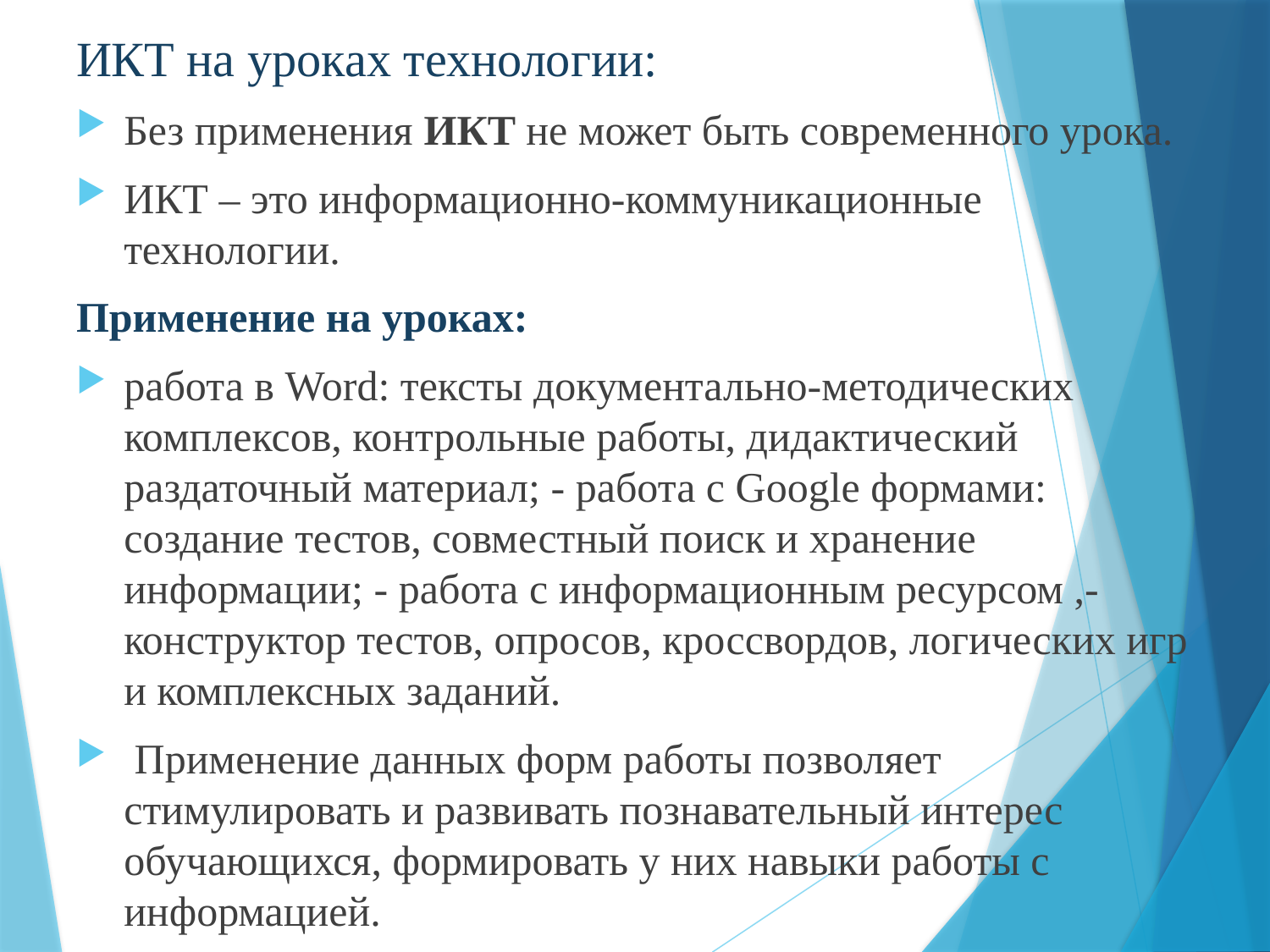

# ИКТ на уроках технологии:
Без применения ИКТ не может быть современного урока.
ИКТ – это информационно-коммуникационные технологии.
Применение на уроках:
работа в Word: тексты документально-методических комплексов, контрольные работы, дидактический раздаточный материал; - работа с Google формами: создание тестов, совместный поиск и хранение информации; - работа с информационным ресурсом ,- конструктор тестов, опросов, кроссвордов, логических игр и комплексных заданий.
 Применение данных форм работы позволяет стимулировать и развивать познавательный интерес обучающихся, формировать у них навыки работы с информацией.